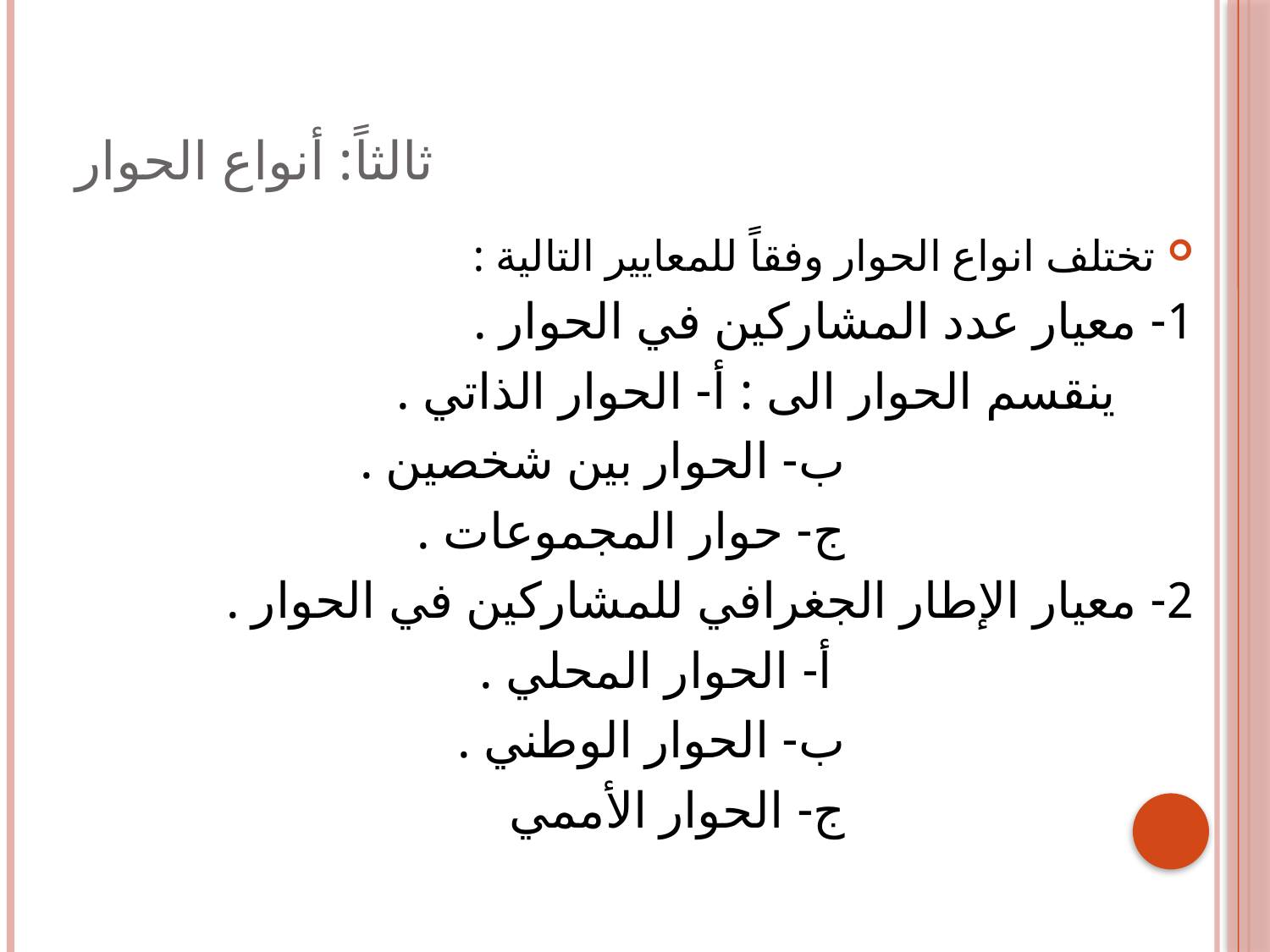

# ثالثاً: أنواع الحوار
تختلف انواع الحوار وفقاً للمعايير التالية :
1- معيار عدد المشاركين في الحوار .
      ينقسم الحوار الى : أ- الحوار الذاتي .
                           ب- الحوار بين شخصين .
                           ج- حوار المجموعات .
2- معيار الإطار الجغرافي للمشاركين في الحوار .
                            أ- الحوار المحلي .
                           ب- الحوار الوطني .
                           ج- الحوار الأممي